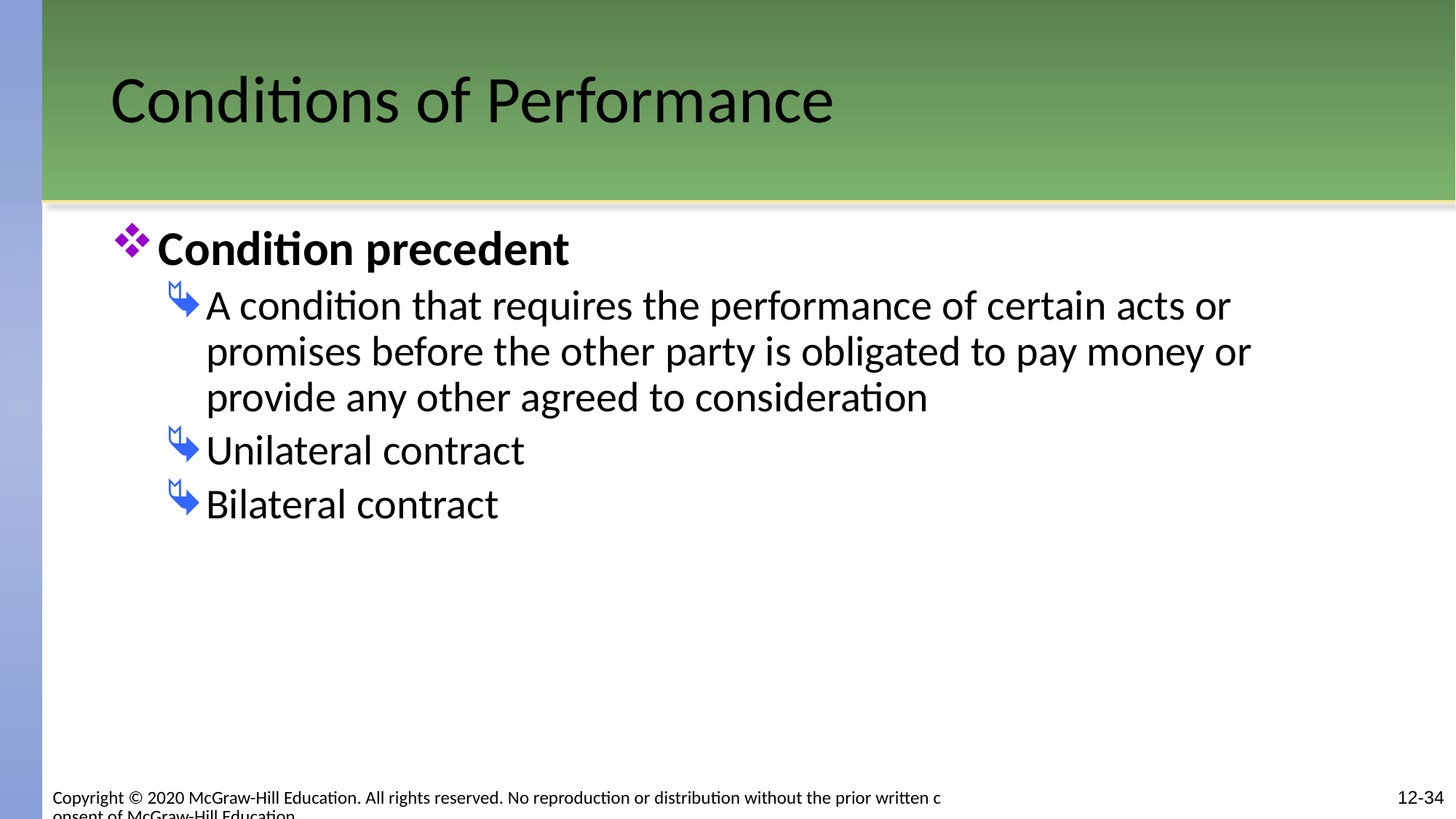

# Conditions of Performance
Condition precedent
A condition that requires the performance of certain acts or promises before the other party is obligated to pay money or provide any other agreed to consideration
Unilateral contract
Bilateral contract

Copyright © 2020 McGraw-Hill Education. All rights reserved. No reproduction or distribution without the prior written consent of McGraw-Hill Education.
12-34